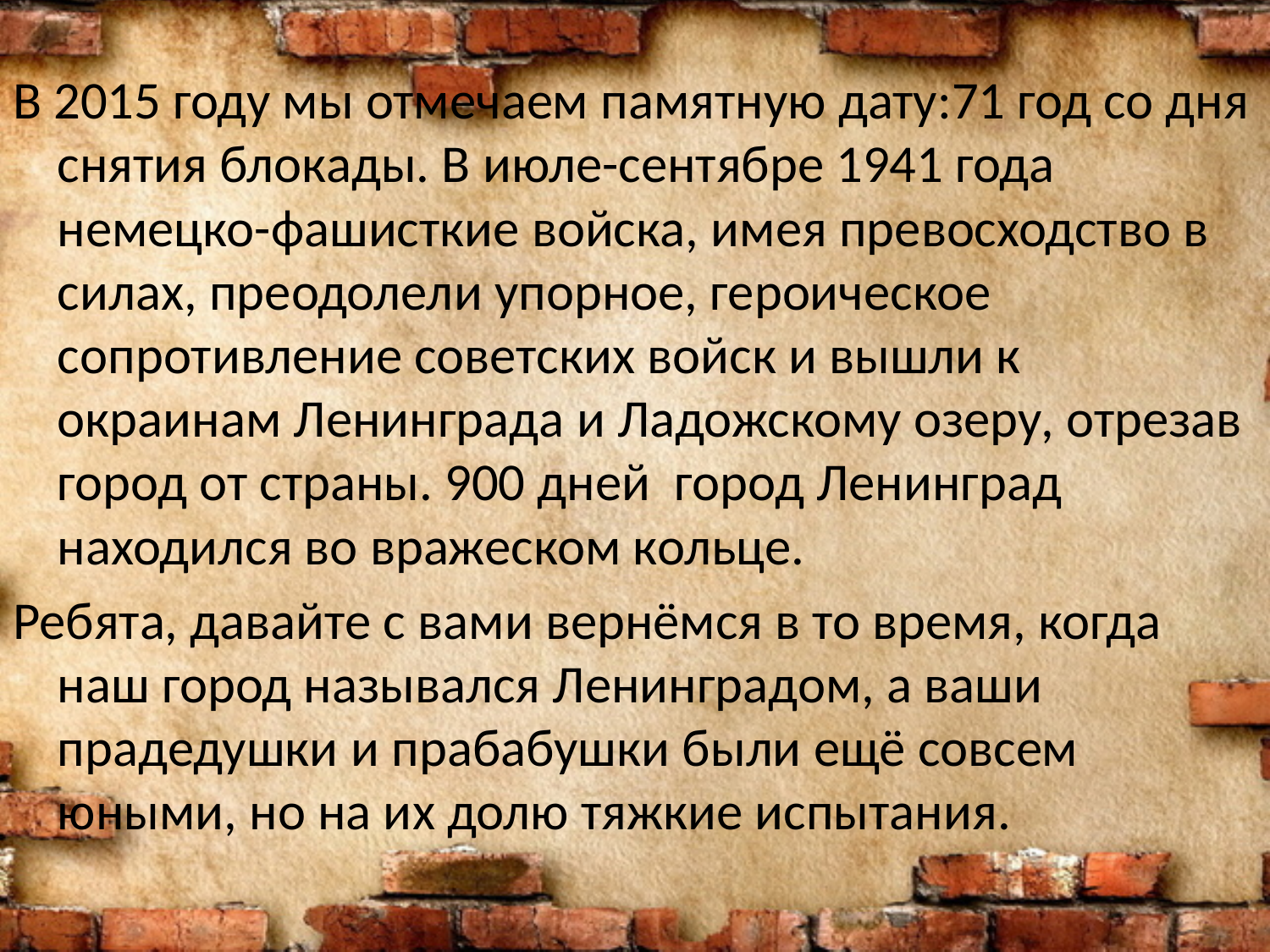

В 2015 году мы отмечаем памятную дату:71 год со дня снятия блокады. В июле-сентябре 1941 года немецко-фашисткие войска, имея превосходство в силах, преодолели упорное, героическое сопротивление советских войск и вышли к окраинам Ленинграда и Ладожскому озеру, отрезав город от страны. 900 дней  город Ленинград находился во вражеском кольце.
Ребята, давайте с вами вернёмся в то время, когда наш город назывался Ленинградом, а ваши прадедушки и прабабушки были ещё совсем  юными, но на их долю тяжкие испытания.